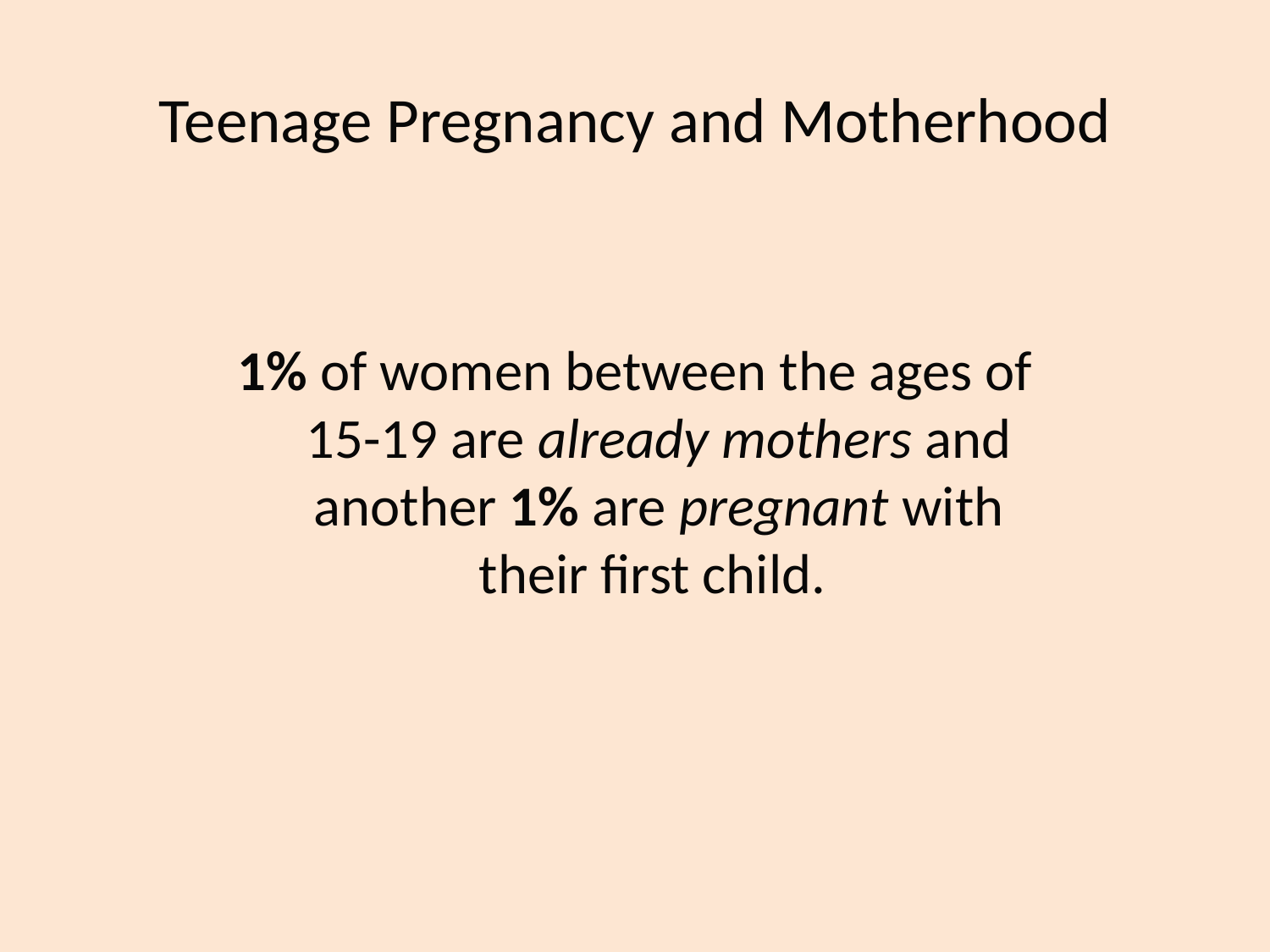

# Teenage Pregnancy and Motherhood
1% of women between the ages of 15-19 are already mothers and another 1% are pregnant with their first child.